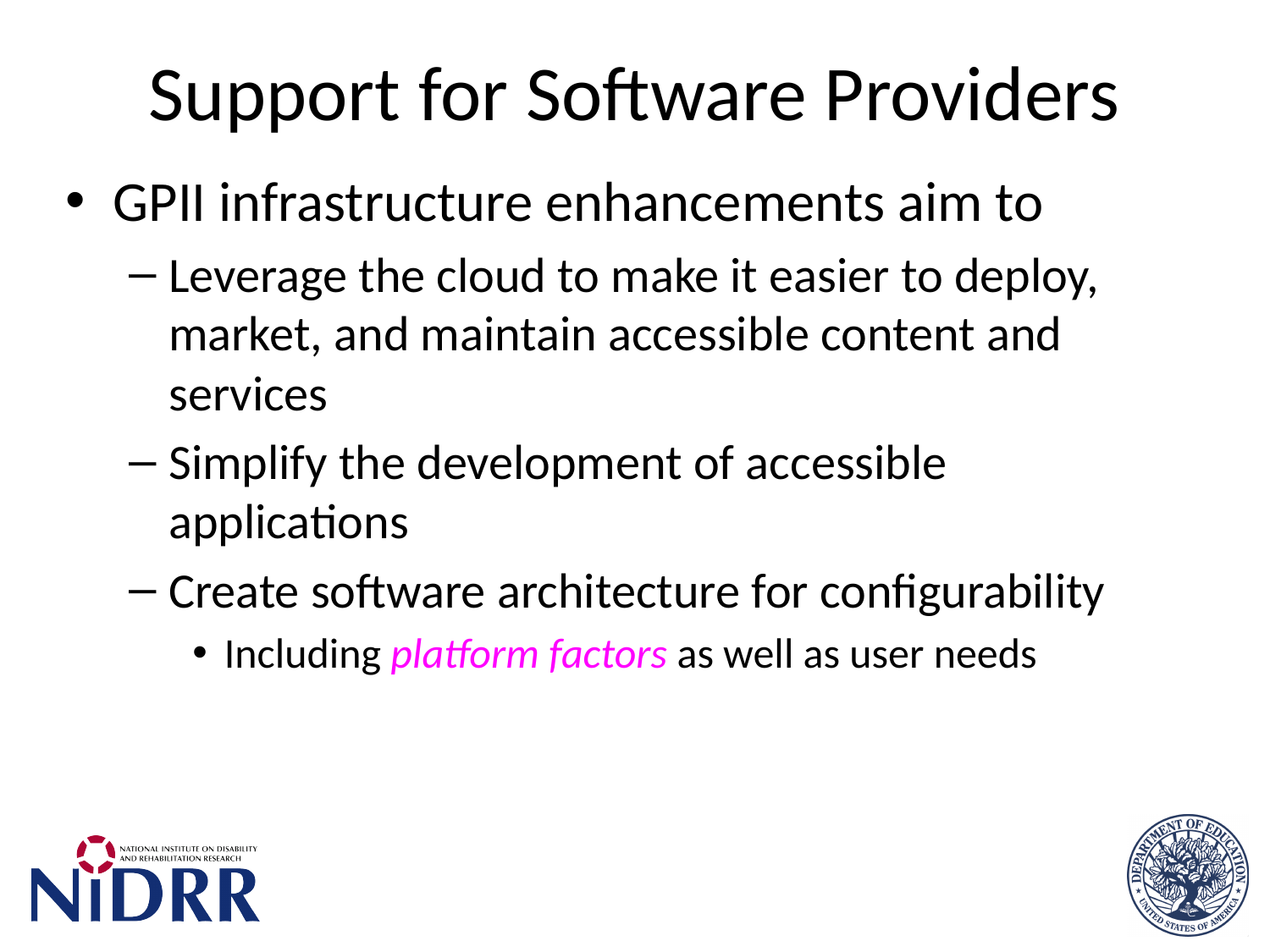

# Support for Software Providers
GPII infrastructure enhancements aim to
Leverage the cloud to make it easier to deploy, market, and maintain accessible content and services
Simplify the development of accessible applications
Create software architecture for configurability
Including platform factors as well as user needs